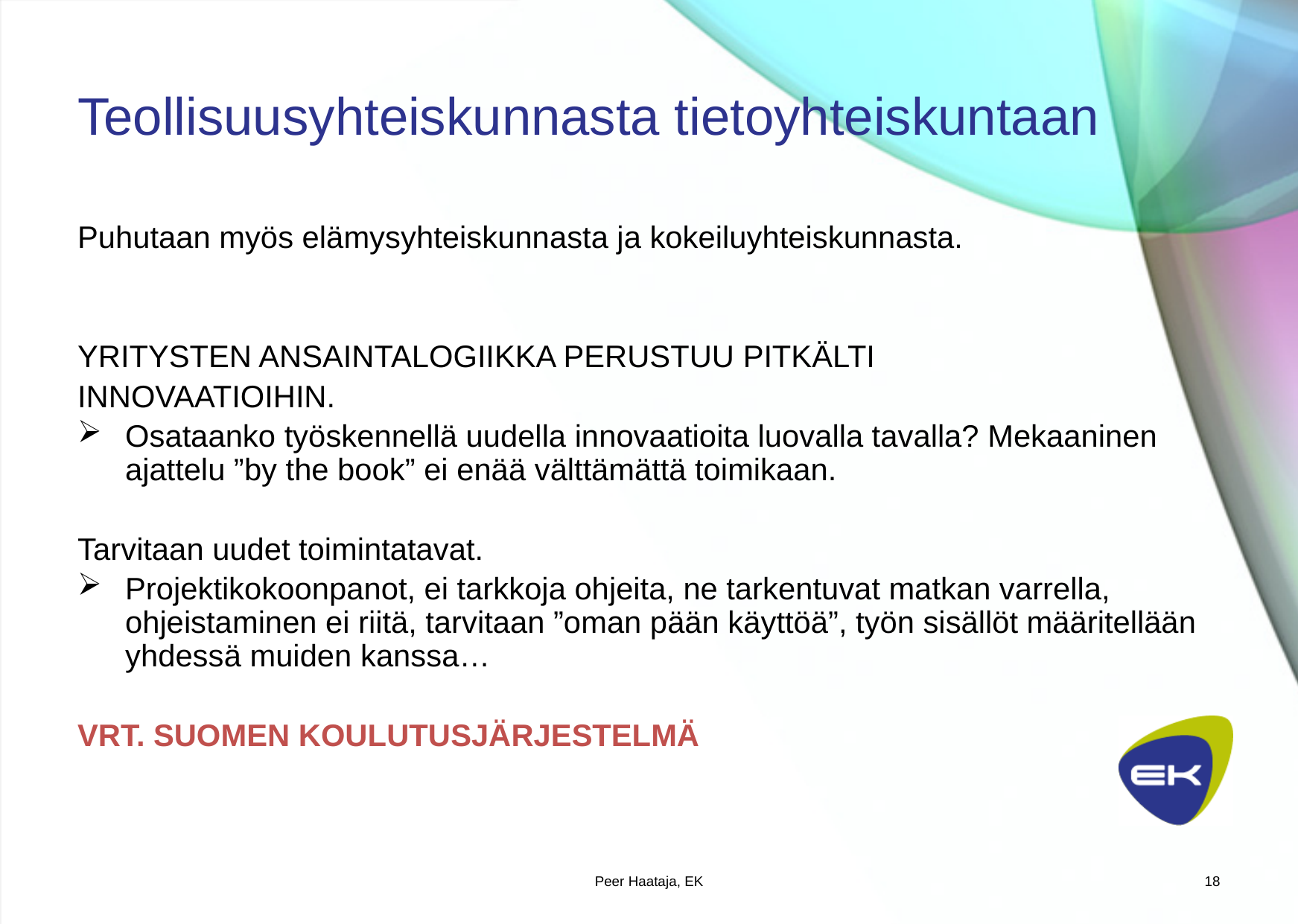

# Teollisuusyhteiskunnasta tietoyhteiskuntaan
Puhutaan myös elämysyhteiskunnasta ja kokeiluyhteiskunnasta.

YRITYSTEN ANSAINTALOGIIKKA PERUSTUU PITKÄLTI
INNOVAATIOIHIN.
Osataanko työskennellä uudella innovaatioita luovalla tavalla? Mekaaninen ajattelu ”by the book” ei enää välttämättä toimikaan.

Tarvitaan uudet toimintatavat.
Projektikokoonpanot, ei tarkkoja ohjeita, ne tarkentuvat matkan varrella,  ohjeistaminen ei riitä, tarvitaan ”oman pään käyttöä”, työn sisällöt määritellään yhdessä muiden kanssa…

VRT. SUOMEN KOULUTUSJÄRJESTELMÄ
Peer Haataja, EK
18